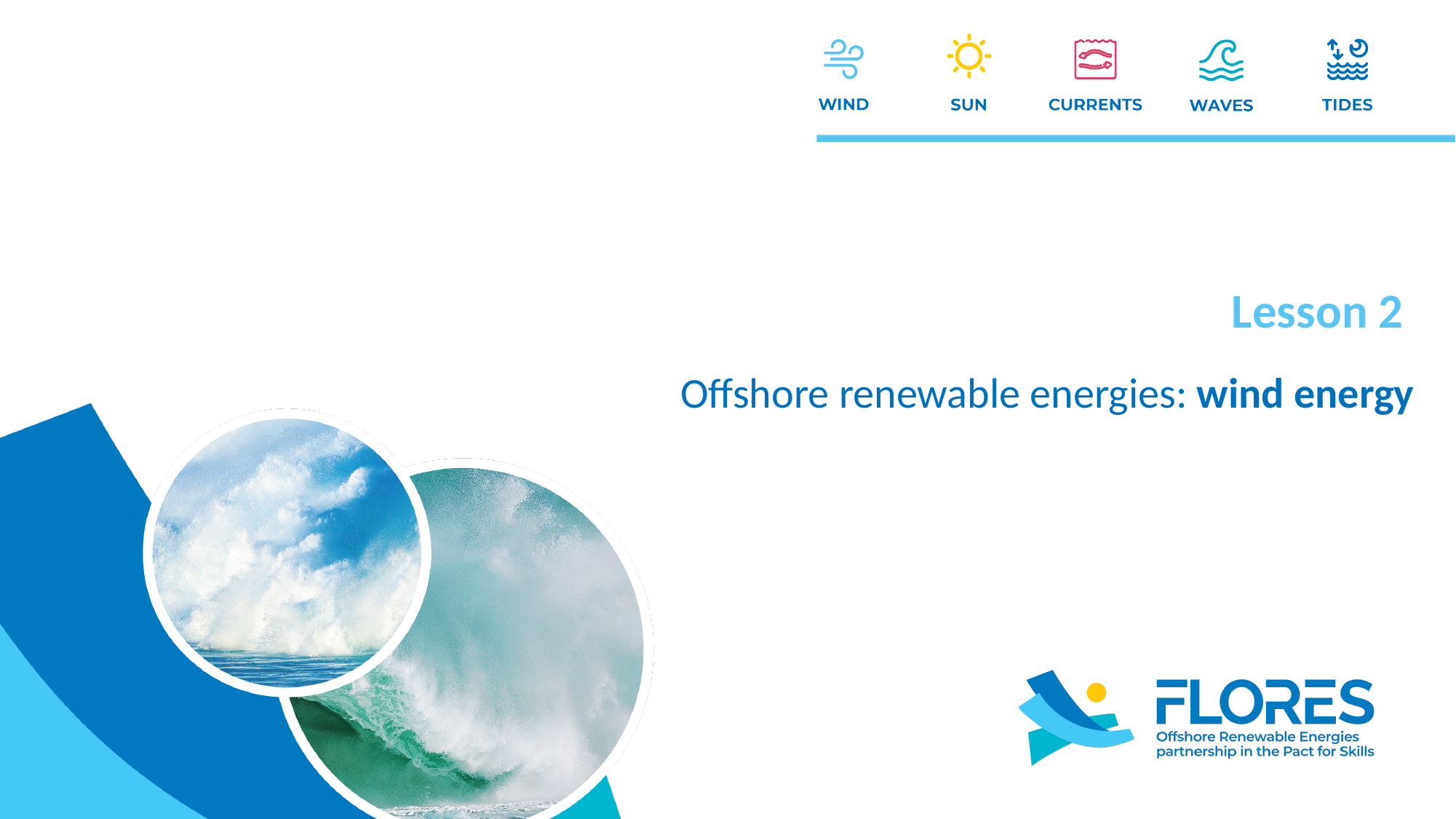

Lesson 2
Offshore renewable energies: wind energy